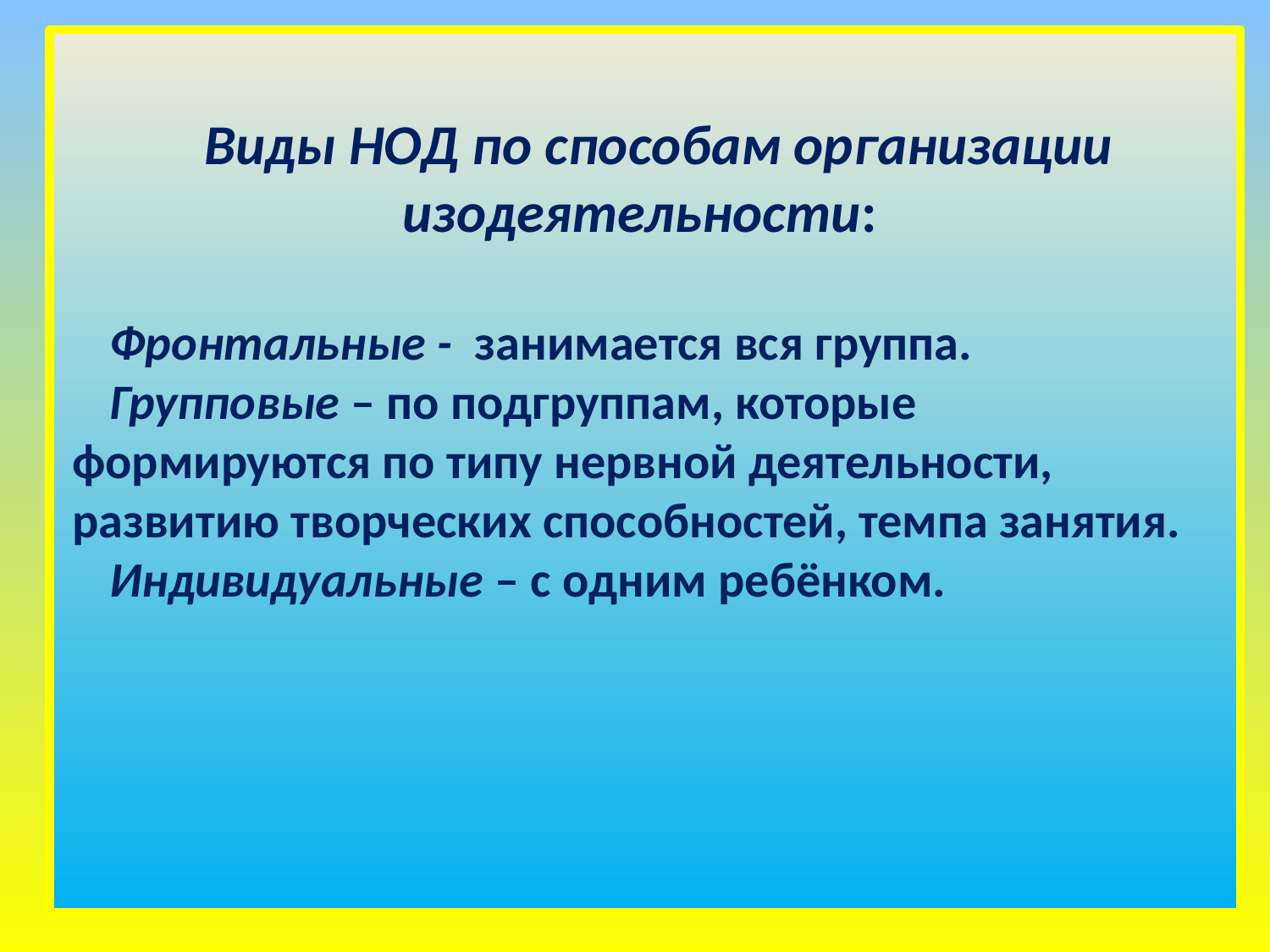

Виды НОД по способам организации изодеятельности:

Фронтальные -  занимается вся группа.
Групповые – по подгруппам, которые формируются по типу нервной деятельности, развитию творческих способностей, темпа занятия.
Индивидуальные – с одним ребёнком.
13